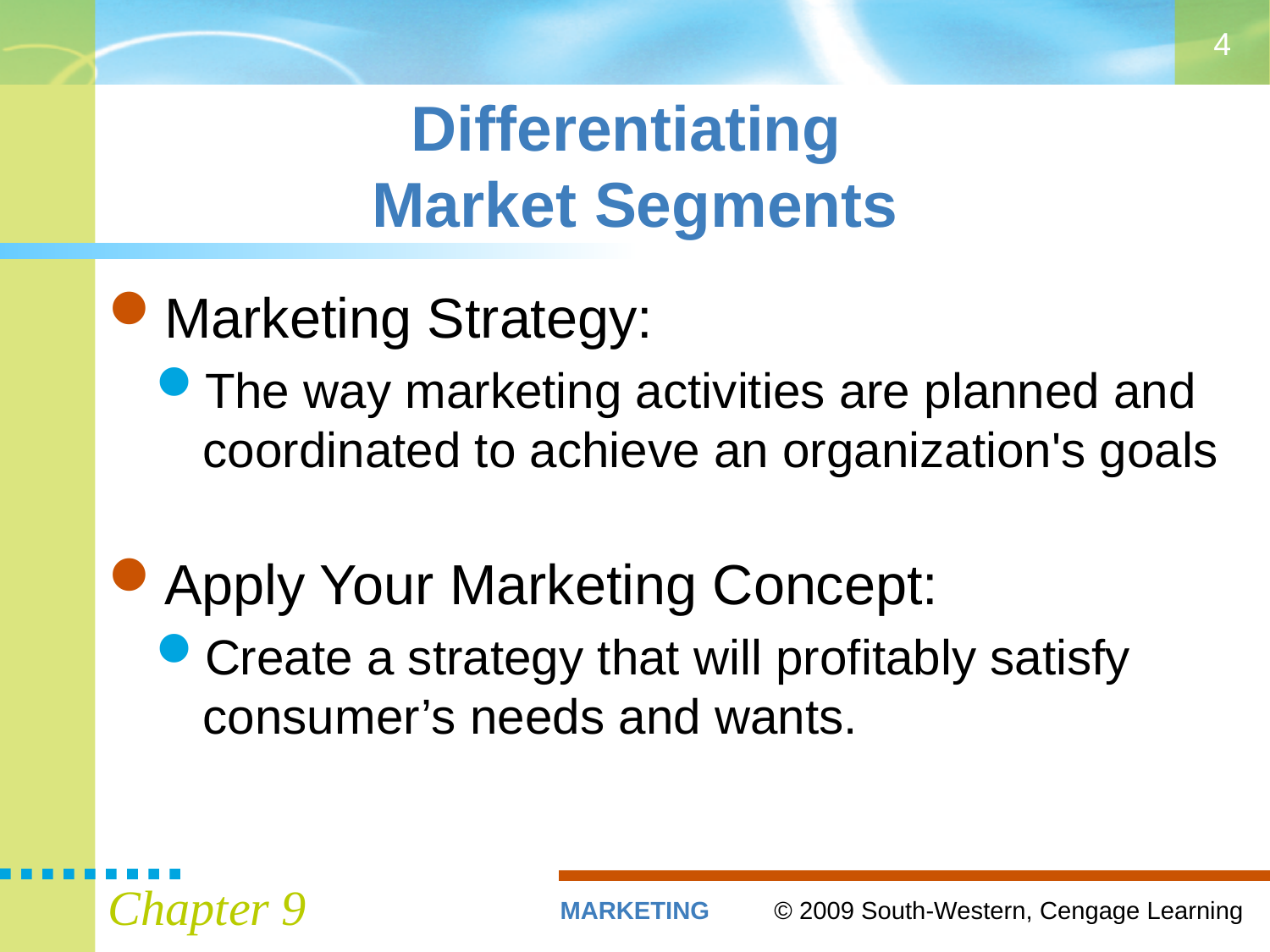

4
# Differentiating Market Segments
Marketing Strategy:
The way marketing activities are planned and coordinated to achieve an organization's goals
Apply Your Marketing Concept:
Create a strategy that will profitably satisfy
consumer’s needs and wants.
Chapter 9